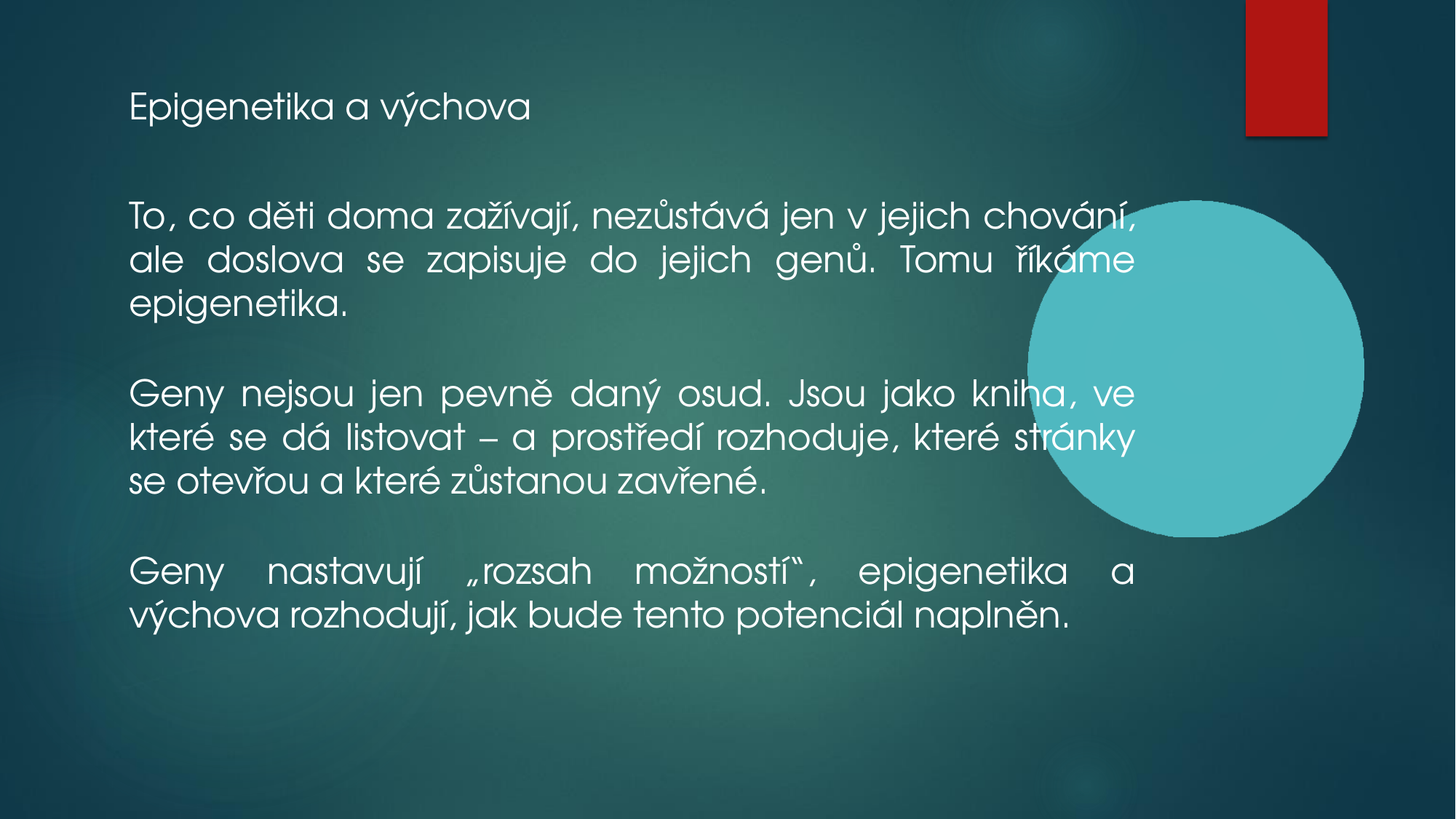

Epigenetika a výchova
To, co děti doma zažívají, nezůstává jen v jejich chování, ale doslova se zapisuje do jejich genů. Tomu říkáme epigenetika.

Geny nejsou jen pevně daný osud. Jsou jako kniha, ve které se dá listovat – a prostředí rozhoduje, které stránky se otevřou a které zůstanou zavřené.

Geny nastavují „rozsah možností“, epigenetika a výchova rozhodují, jak bude tento potenciál naplněn.